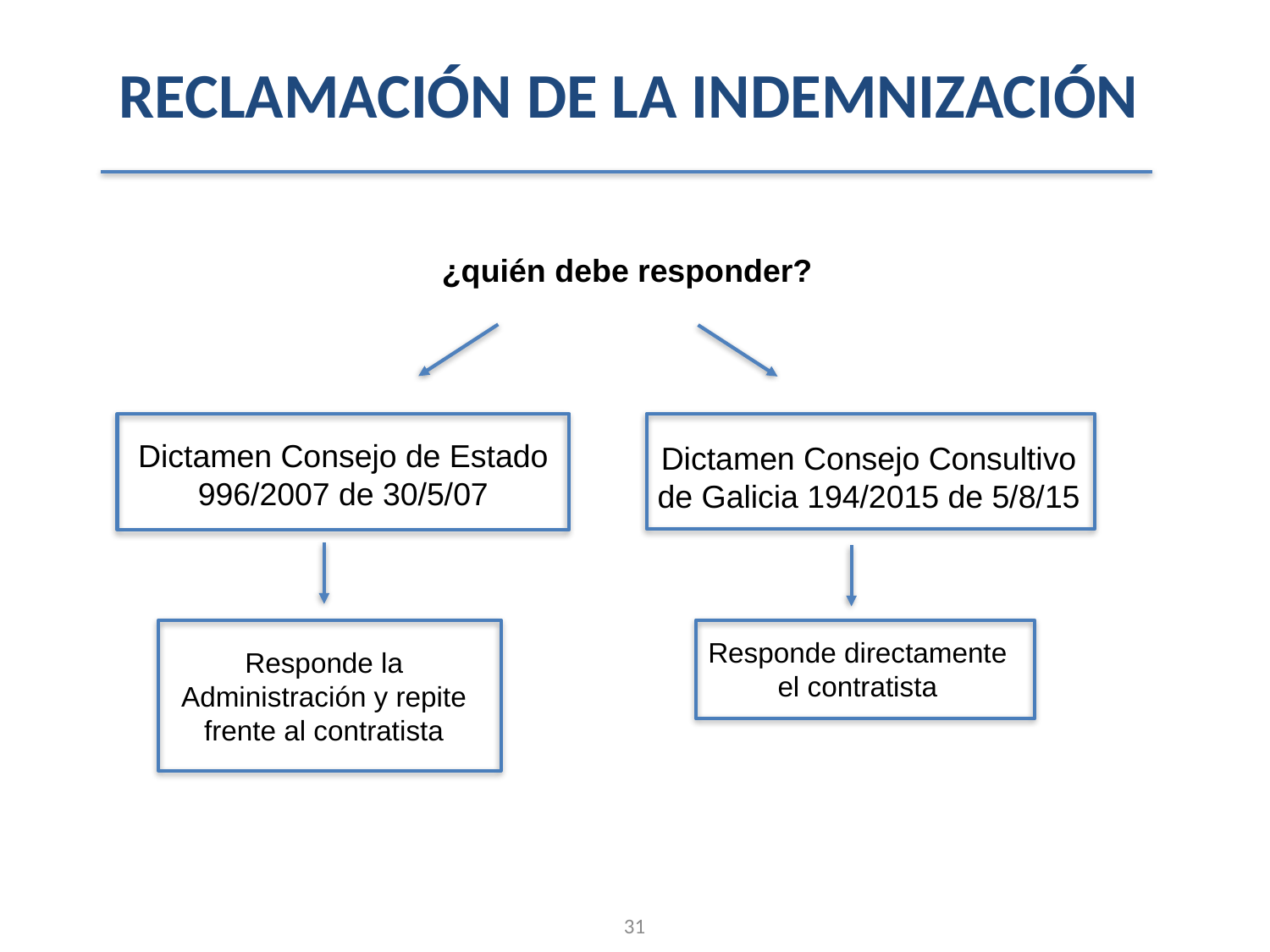

RECLAMACIÓN DE LA INDEMNIZACIÓN
¿quién debe responder?

Dictamen Consejo de Estado 996/2007 de 30/5/07
Dictamen Consejo Consultivo de Galicia 194/2015 de 5/8/15

Responde directamente el contratista
Responde la Administración y repite frente al contratista
31